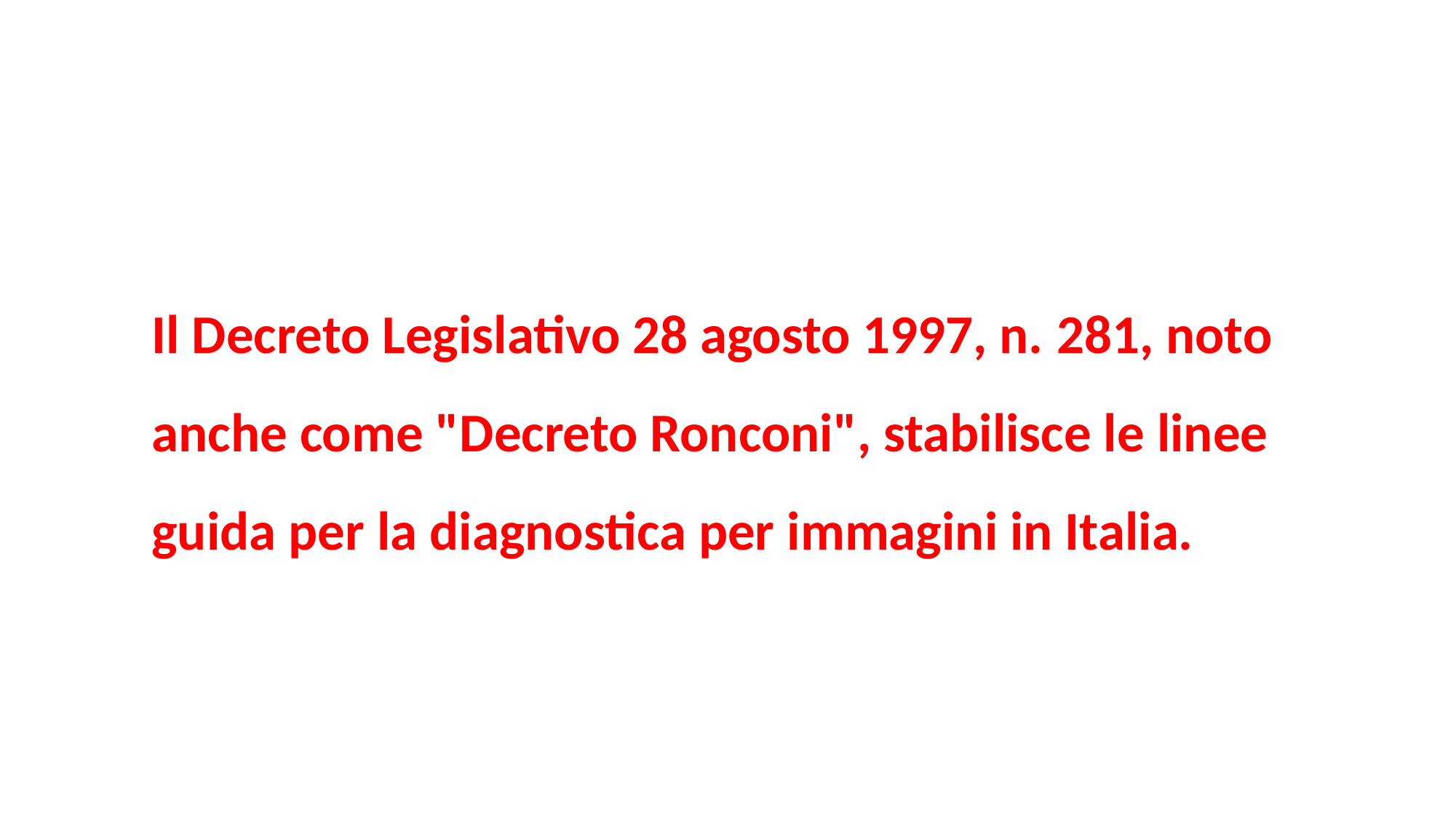

Il Decreto Legislativo 28 agosto 1997, n. 281, noto anche come "Decreto Ronconi", stabilisce le linee guida per la diagnostica per immagini in Italia.